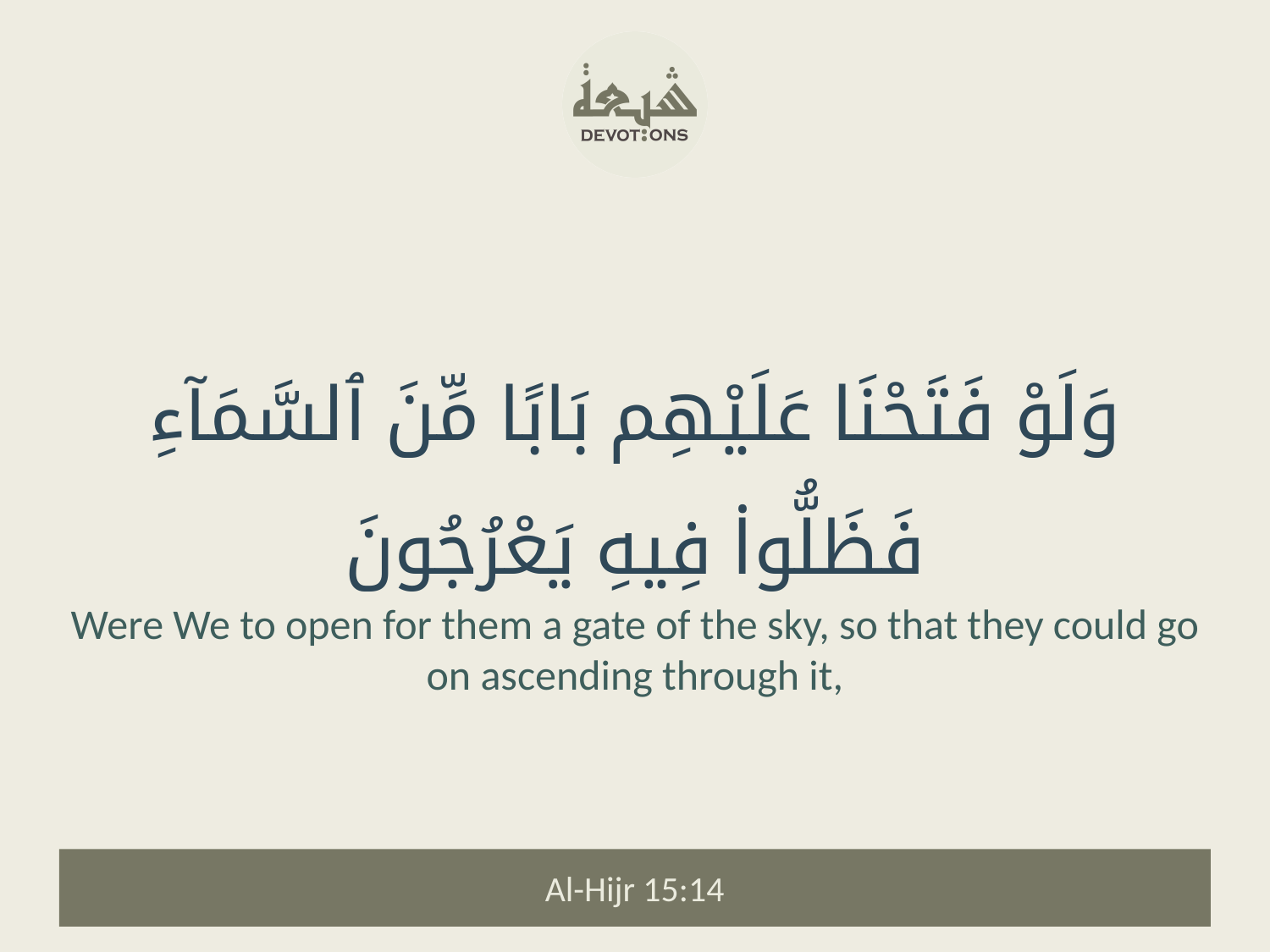

وَلَوْ فَتَحْنَا عَلَيْهِم بَابًا مِّنَ ٱلسَّمَآءِ فَظَلُّوا۟ فِيهِ يَعْرُجُونَ
Were We to open for them a gate of the sky, so that they could go on ascending through it,
Al-Hijr 15:14